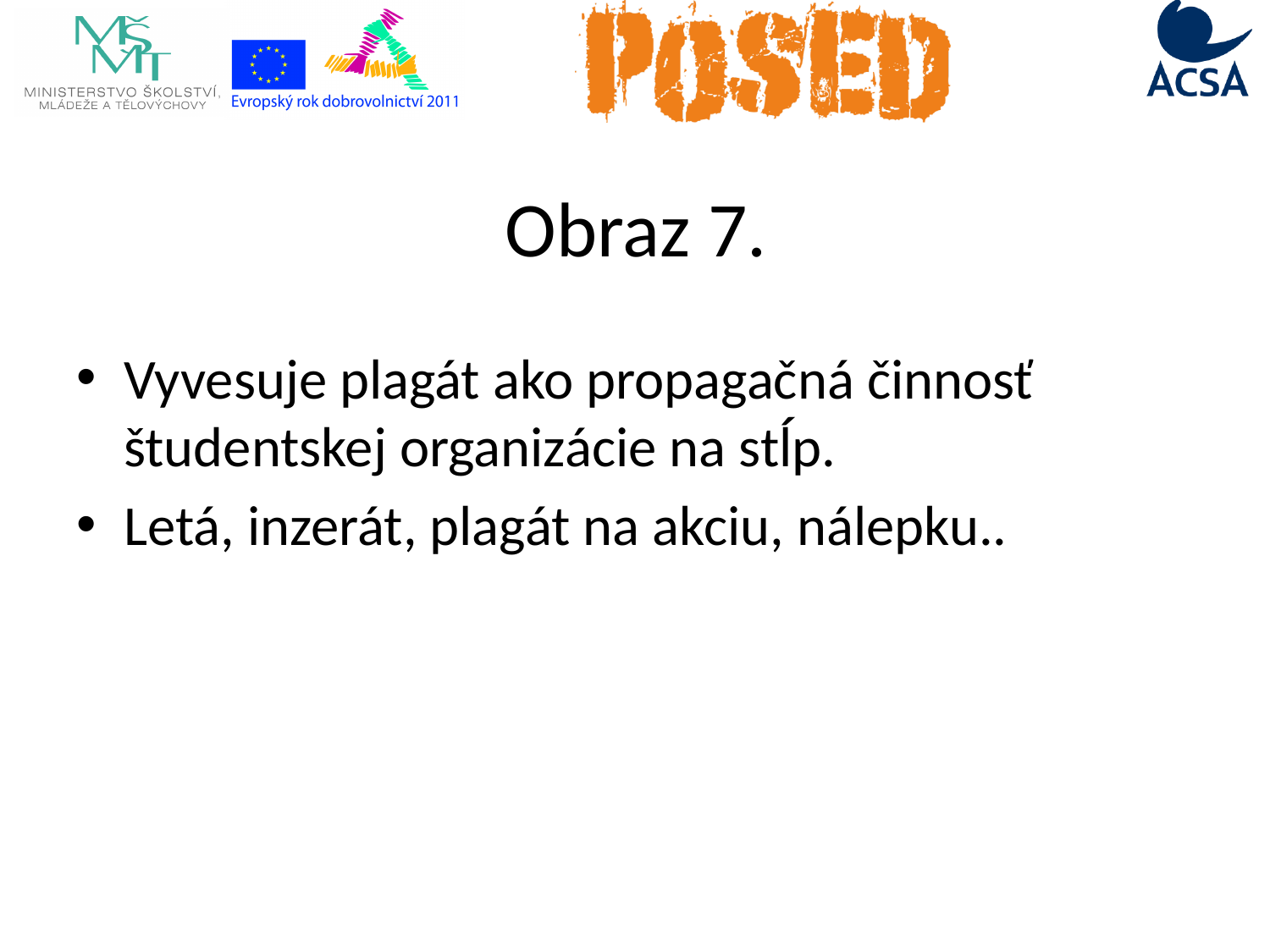

# Obraz 7.
Vyvesuje plagát ako propagačná činnosť študentskej organizácie na stĺp.
Letá, inzerát, plagát na akciu, nálepku..